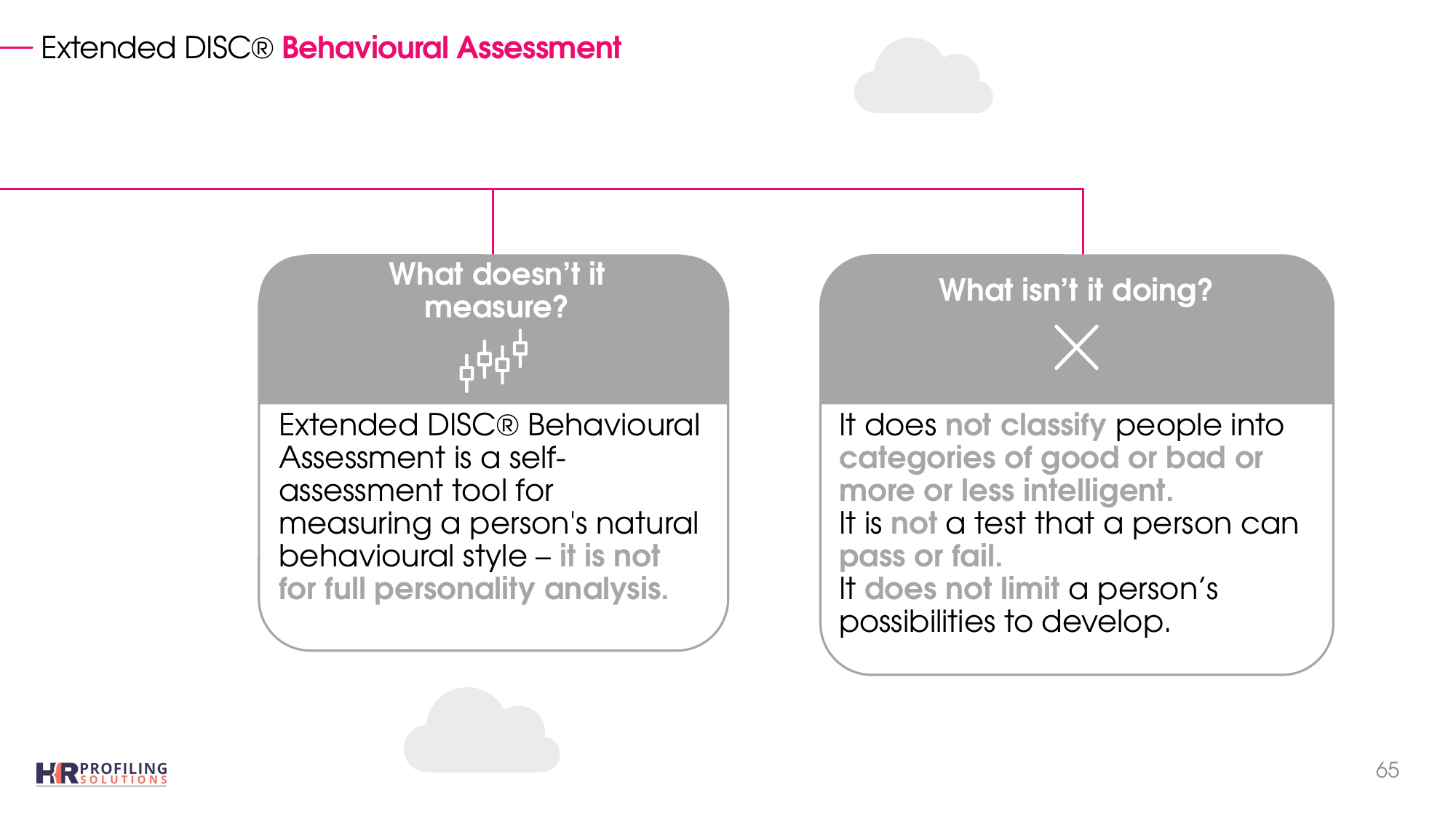

# Extended DISC® Behavioural Assessment

What doesn’t it measure?

Extended DISC® Behavioural Assessment is a self-assessment tool for measuring a person's natural behavioural style – it is not for full personality analysis.

What isn’t it doing?

It does not classify people into categories of good or bad or more or less intelligent.
It is not a test that a person can pass or fail.
It does not limit a person’s possibilities to develop.

65